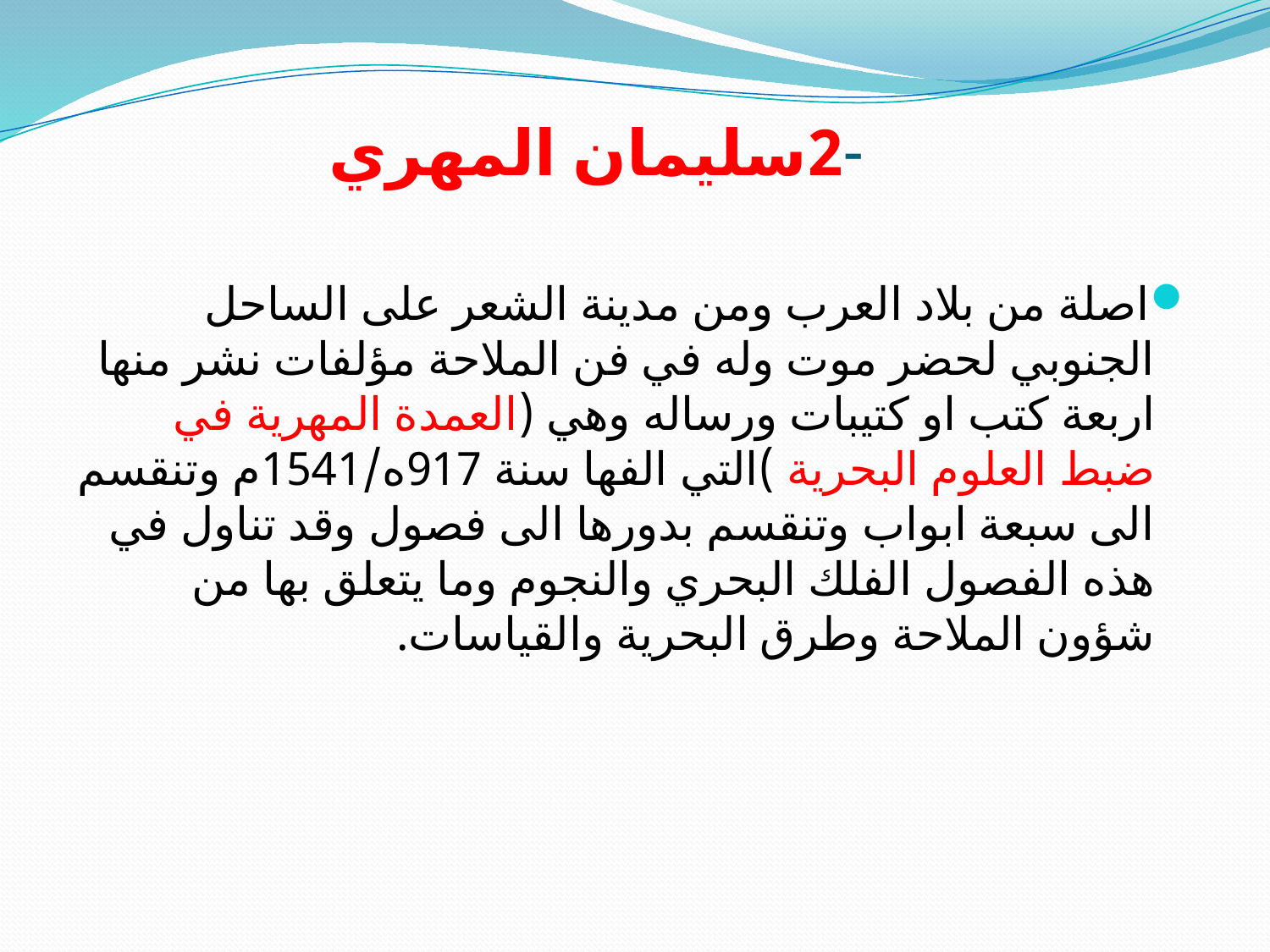

# -2سليمان المهري
اصلة من بلاد العرب ومن مدينة الشعر على الساحل الجنوبي لحضر موت وله في فن الملاحة مؤلفات نشر منها اربعة كتب او كتيبات ورساله وهي (العمدة المهرية في ضبط العلوم البحرية )التي الفها سنة 917ه/1541م وتنقسم الى سبعة ابواب وتنقسم بدورها الى فصول وقد تناول في هذه الفصول الفلك البحري والنجوم وما يتعلق بها من شؤون الملاحة وطرق البحرية والقياسات.